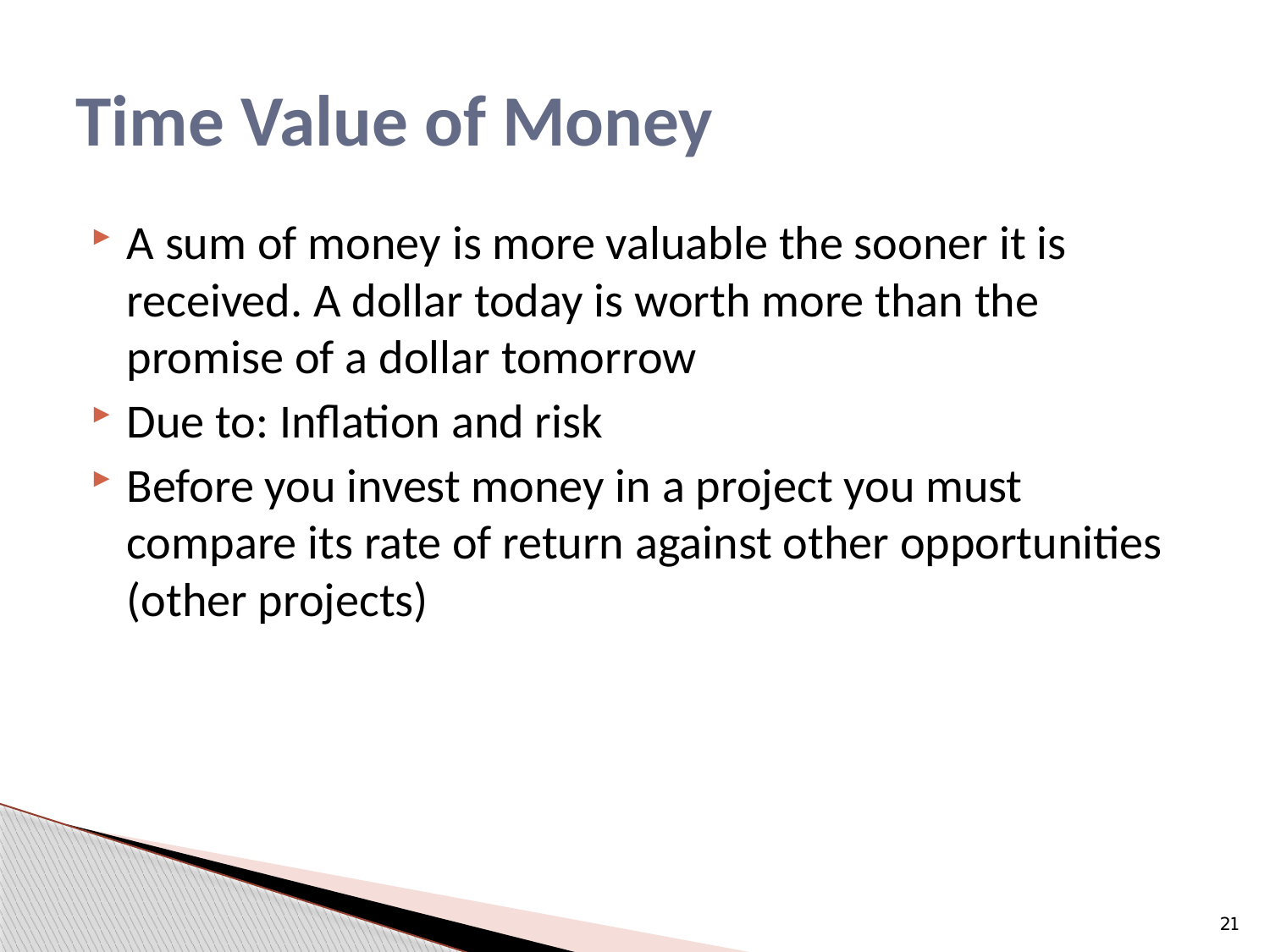

# Time Value of Money
A sum of money is more valuable the sooner it is received. A dollar today is worth more than the promise of a dollar tomorrow
Due to: Inflation and risk
Before you invest money in a project you must compare its rate of return against other opportunities (other projects)
21